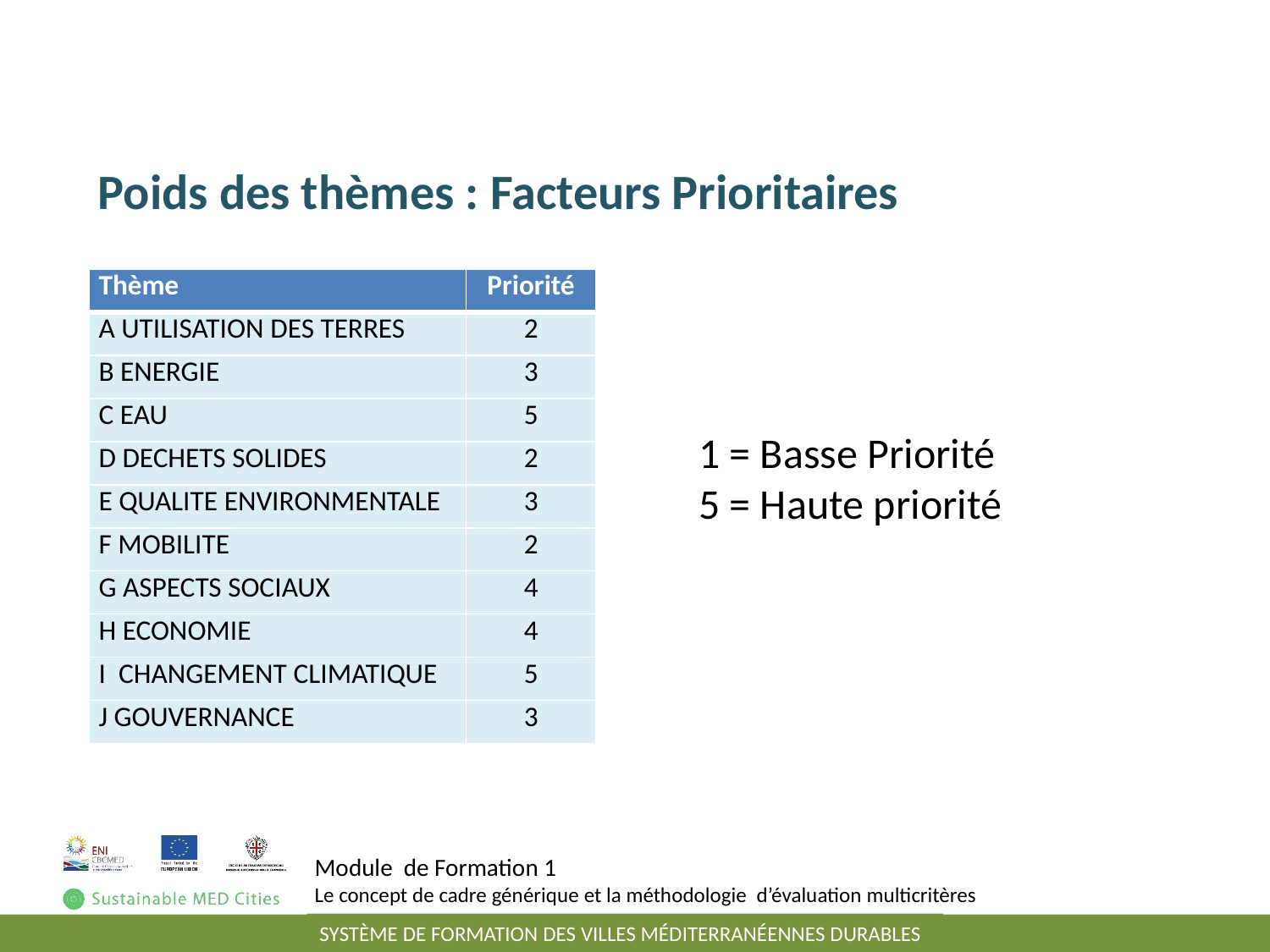

Peso dei criteri in una categoria: esempio
Poids des thèmes : Facteurs Prioritaires
| Thème | Priorité |
| --- | --- |
| A UTILISATION DES TERRES | 2 |
| B ENERGIE | 3 |
| C EAU | 5 |
| D DECHETS SOLIDES | 2 |
| E QUALITE ENVIRONMENTALE | 3 |
| F MOBILITE | 2 |
| G ASPECTS SOCIAUX | 4 |
| H ECONOMIE | 4 |
| I CHANGEMENT CLIMATIQUE | 5 |
| J GOUVERNANCE | 3 |
|  |  |
1 = Basse Priorité
5 = Haute priorité
Module  de Formation 1
Le concept de cadre générique et la méthodologie  d’évaluation multicritères
SYSTÈME DE FORMATION DES VILLES MÉDITERRANÉENNES DURABLES